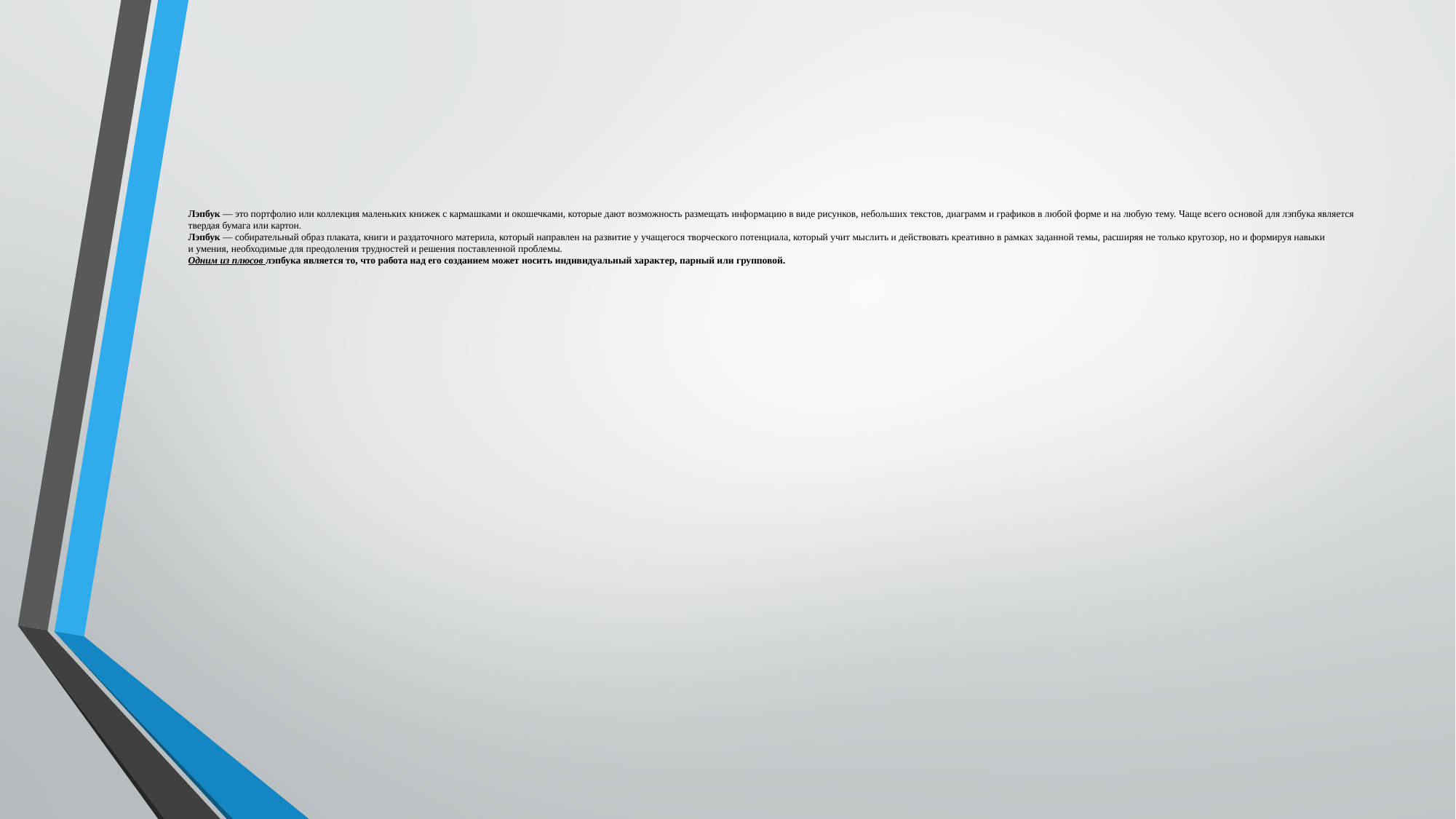

# Лэпбук — это портфолио или коллекция маленьких книжек с кармашками и окошечками, которые дают возможность размещать информацию в виде рисунков, небольших текстов, диаграмм и графиков в любой форме и на любую тему. Чаще всего основой для лэпбука является твердая бумага или картон. Лэпбук — собирательный образ плаката, книги и раздаточного материла, который направлен на развитие у учащегося творческого потенциала, который учит мыслить и действовать креативно в рамках заданной темы, расширяя не только кругозор, но и формируя навыки и умения, необходимые для преодоления трудностей и решения поставленной проблемы. Одним из плюсов лэпбука является то, что работа над его созданием может носить индивидуальный характер, парный или групповой.